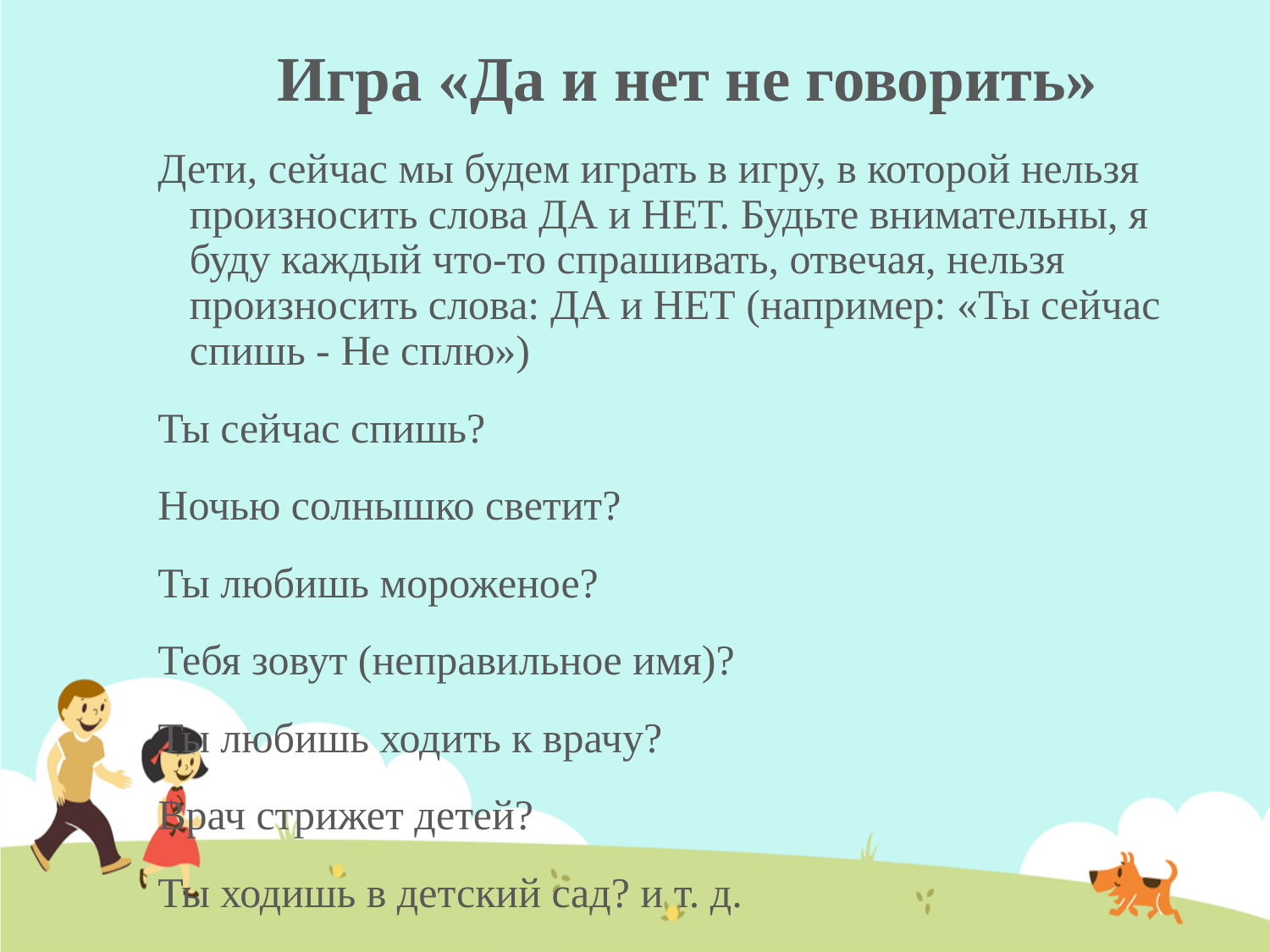

Игра «Да и нет не говорить»
Дети, сейчас мы будем играть в игру, в которой нельзя произносить слова ДА и НЕТ. Будьте внимательны, я буду каждый что-то спрашивать, отвечая, нельзя произносить слова: ДА и НЕТ (например: «Ты сейчас спишь - Не сплю»)
Ты сейчас спишь?
Ночью солнышко светит?
Ты любишь мороженое?
Тебя зовут (неправильное имя)?
Ты любишь ходить к врачу?
Врач стрижет детей?
Ты ходишь в детский сад? и т. д.